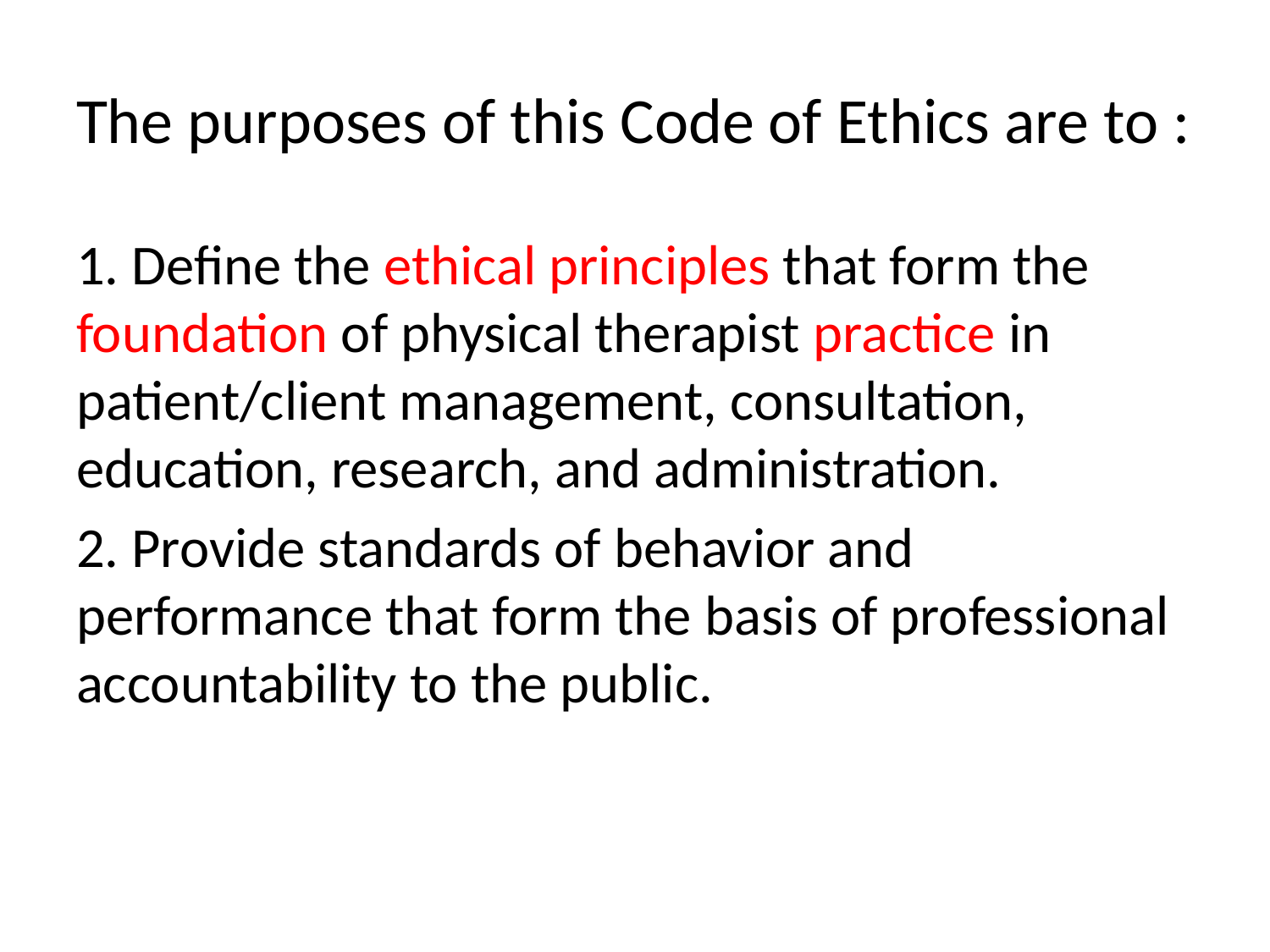

# The purposes of this Code of Ethics are to :
1. Define the ethical principles that form the foundation of physical therapist practice in patient/client management, consultation, education, research, and administration.
2. Provide standards of behavior and performance that form the basis of professional accountability to the public.